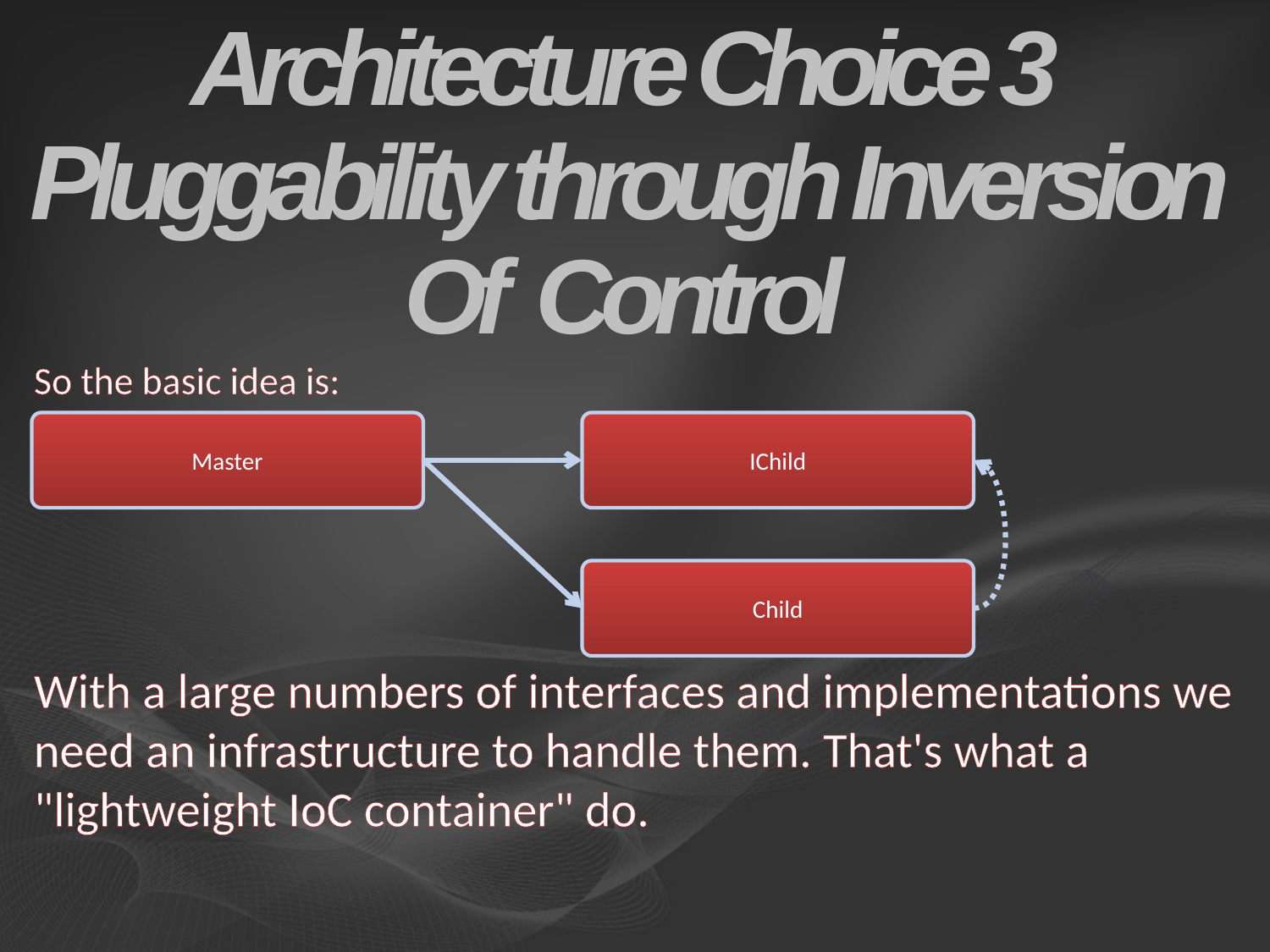

# Architecture Choice 3 Pluggability through Inversion Of  Control
So the basic idea is:

With a large numbers of interfaces and implementations we need an infrastructure to handle them. That's what a "lightweight IoC container" do.
Master
IChild
Child